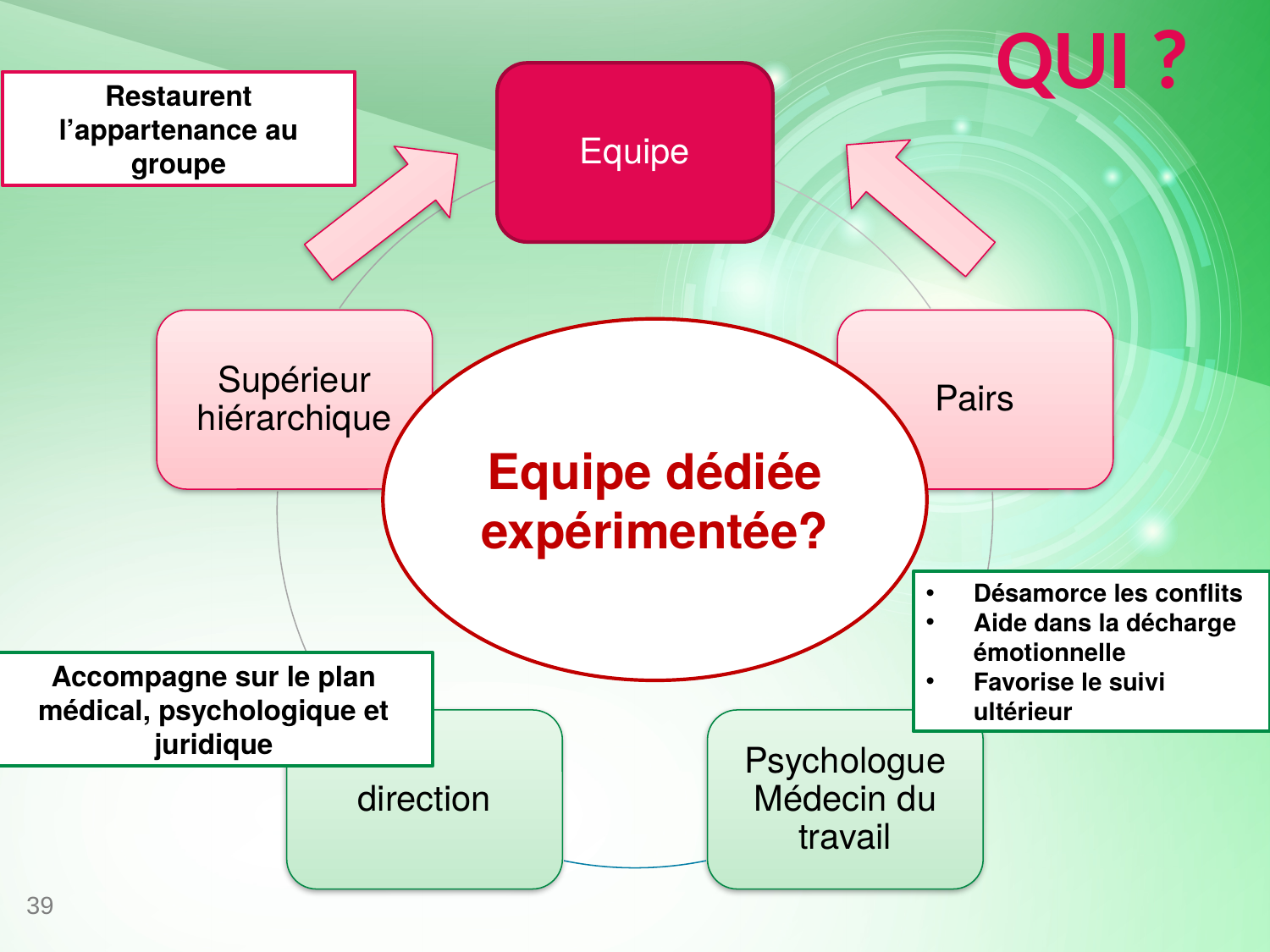

QUI ?

Equipe
Restaurent l’appartenance au groupe

Supérieur hiérarchique

Pairs
Equipe dédiée expérimentée?
Désamorce les conflits
Aide dans la décharge émotionnelle
Favorise le suivi ultérieur
Accompagne sur le plan médical, psychologique et juridique

direction

Psychologue
Médecin du travail
39